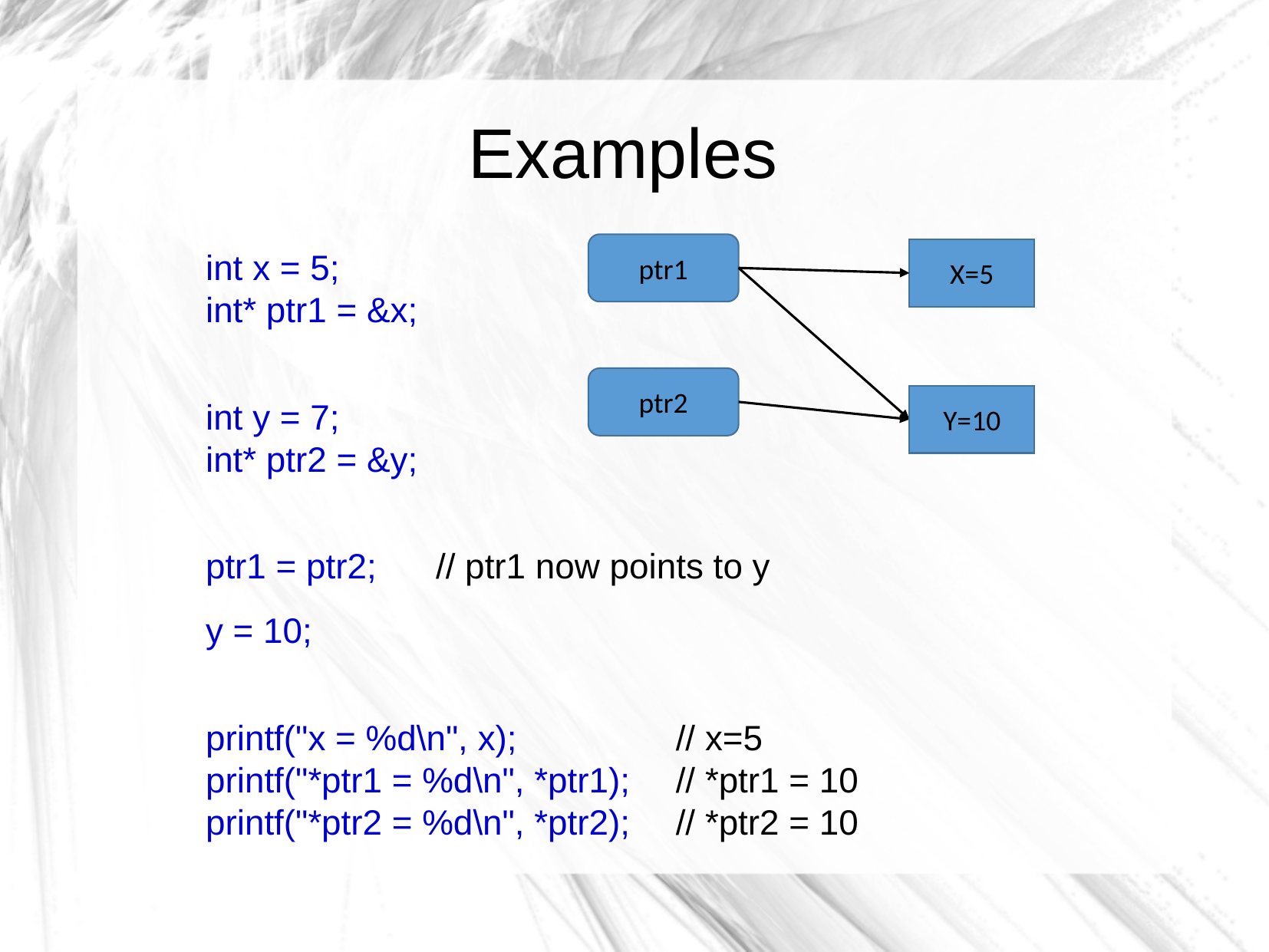

Examples
ptr1
X=5
	int x = 5;
	int* ptr1 = &x;
	int y = 7;
	int* ptr2 = &y;
	ptr1 = ptr2;   	// ptr1 now points to y
	y = 10;
	printf("x = %d\n", x);		 // x=5
	printf("*ptr1 = %d\n", *ptr1);	 // *ptr1 = 10
	printf("*ptr2 = %d\n", *ptr2);	 // *ptr2 = 10
ptr2
Y=7
Y=10